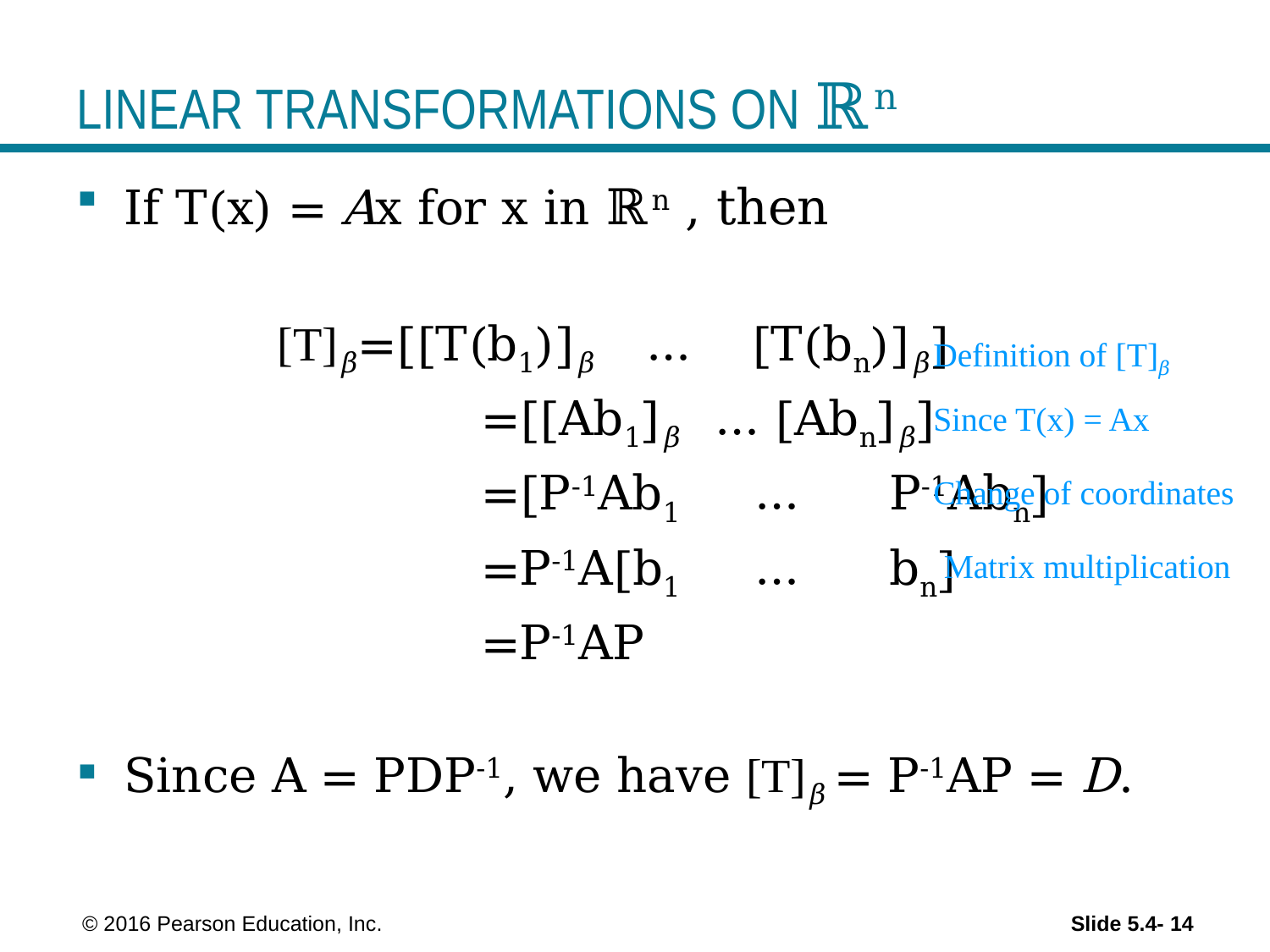

# LINEAR TRANSFORMATIONS ON ℝn
If T(x) = Ax for x in ℝn , then

                 [T]𝛽=[[T(b1)]𝛽      …    [T(bn)]𝛽]
                           =[[Ab1]𝛽    … [Abn]𝛽]
                           =[P-1Ab1     …      P-1Abn]
                           =P-1A[b1     …      bn]
                           =P-1AP

Since A = PDP-1, we have [T]𝛽 = P-1AP = D.

Definition of [T]𝛽
Since T(x) = Ax
Change of coordinates
Matrix multiplication
 © 2016 Pearson Education, Inc.
Slide 5.4- 14